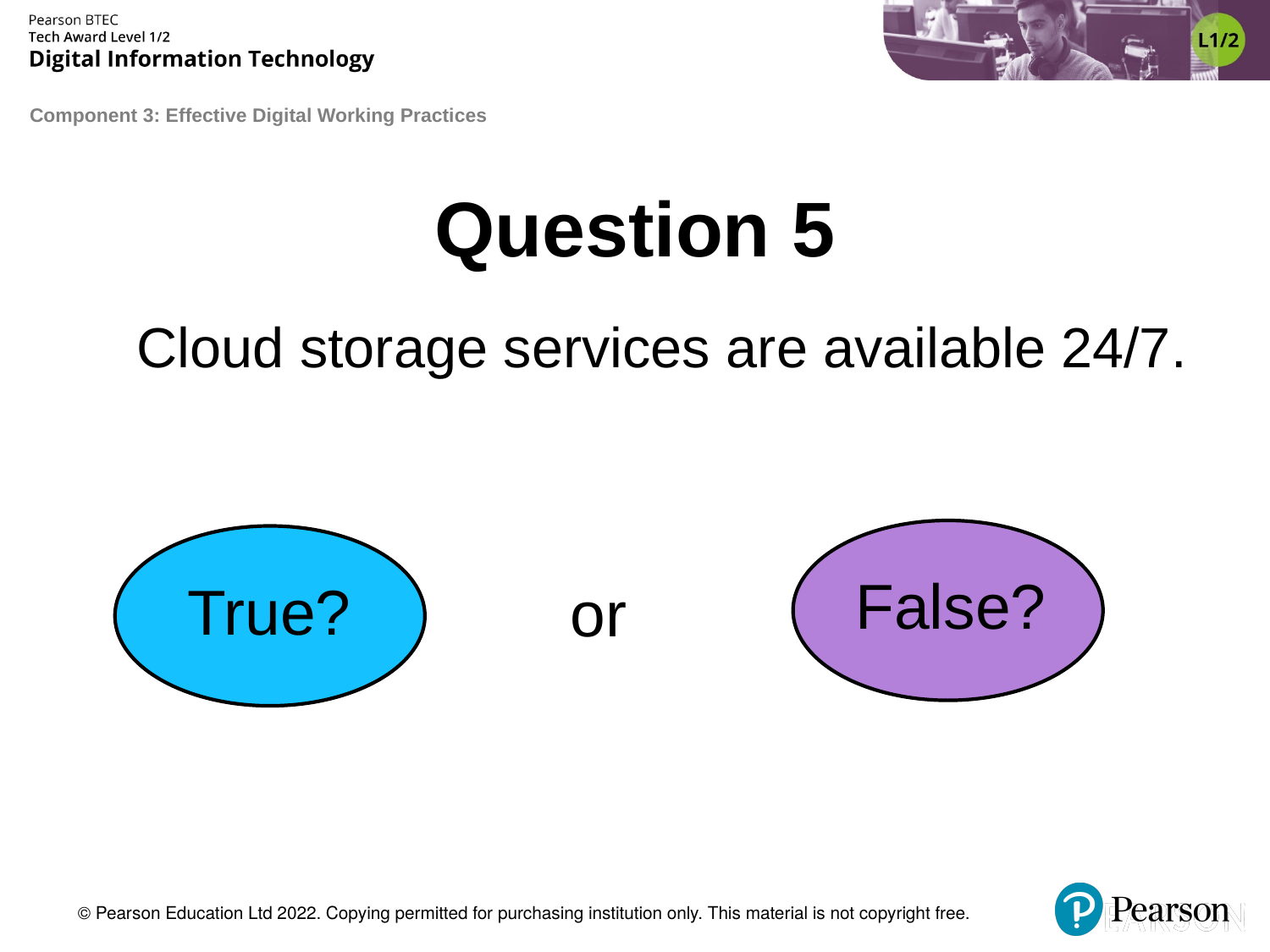

# Question 5
Cloud storage services are available 24/7.

False?
True?
or
© Pearson Education Ltd 2022. Copying permitted for purchasing institution only. This material is not copyright free.